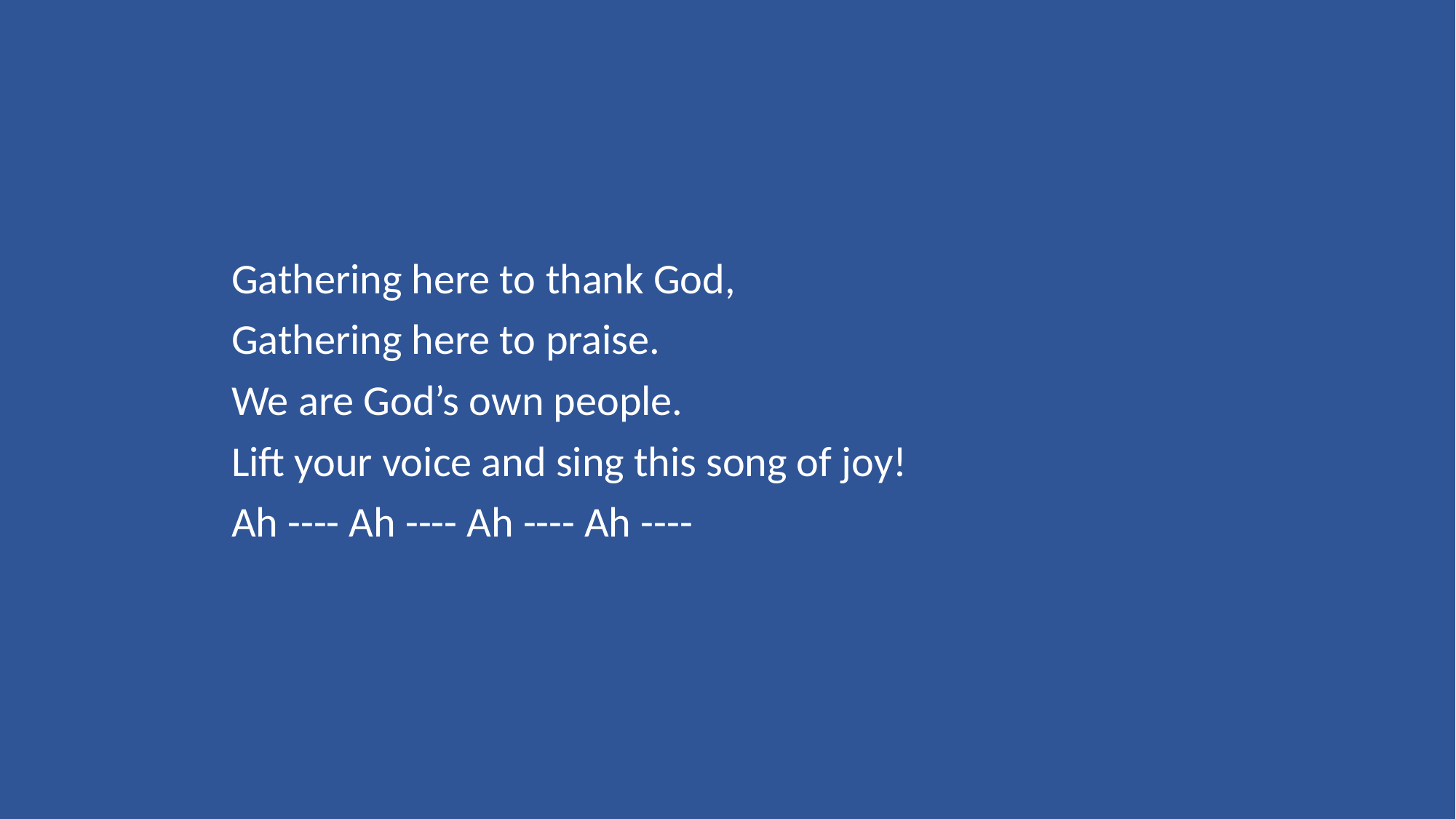

Gathering here to thank God,
Gathering here to praise.
We are God’s own people.
Lift your voice and sing this song of joy!
Ah ---- Ah ---- Ah ---- Ah ----